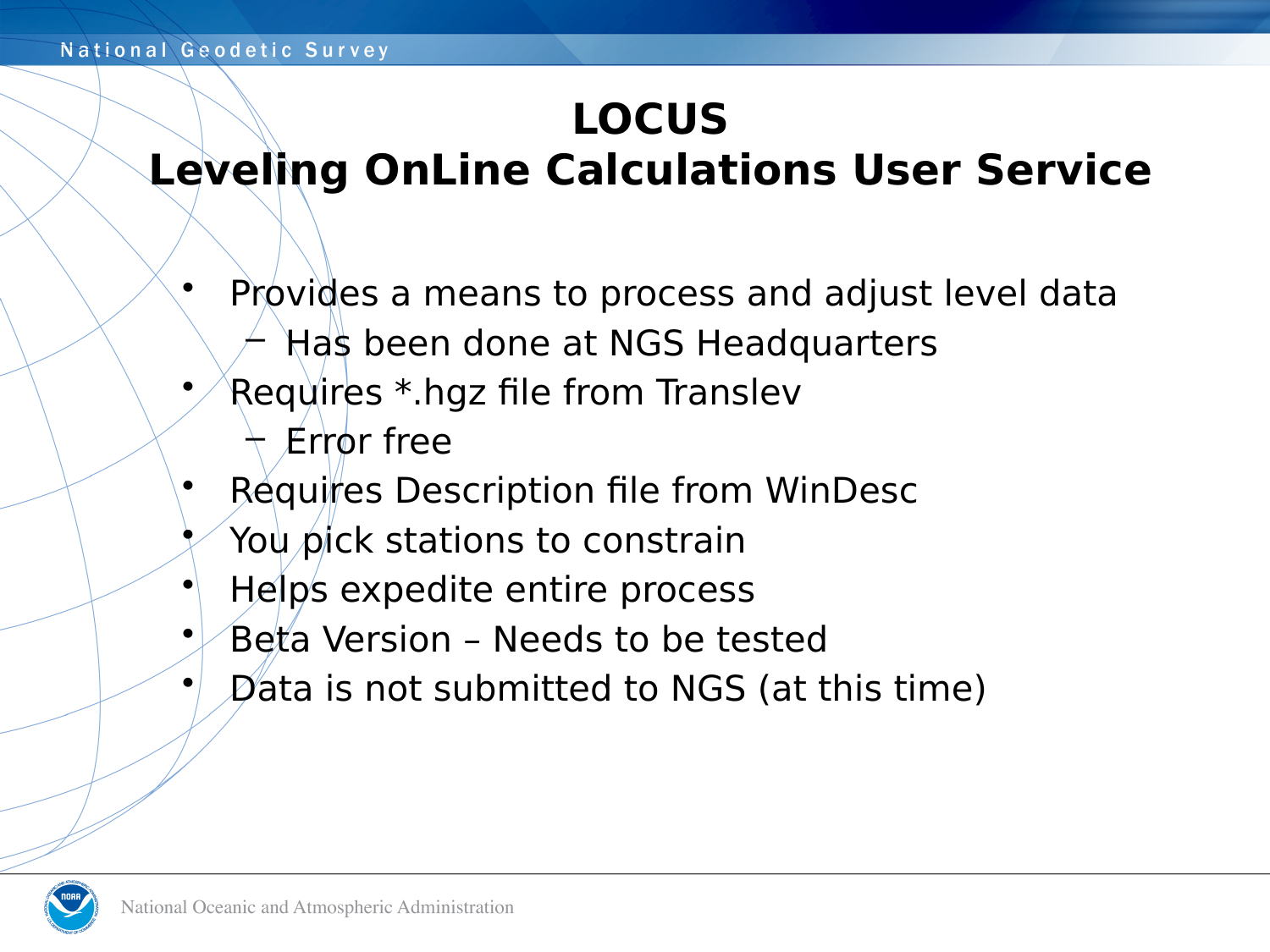

# LOCUS Leveling OnLine Calculations User Service
Provides a means to process and adjust level data
Has been done at NGS Headquarters
Requires *.hgz file from Translev
Error free
Requires Description file from WinDesc
You pick stations to constrain
Helps expedite entire process
Beta Version – Needs to be tested
Data is not submitted to NGS (at this time)